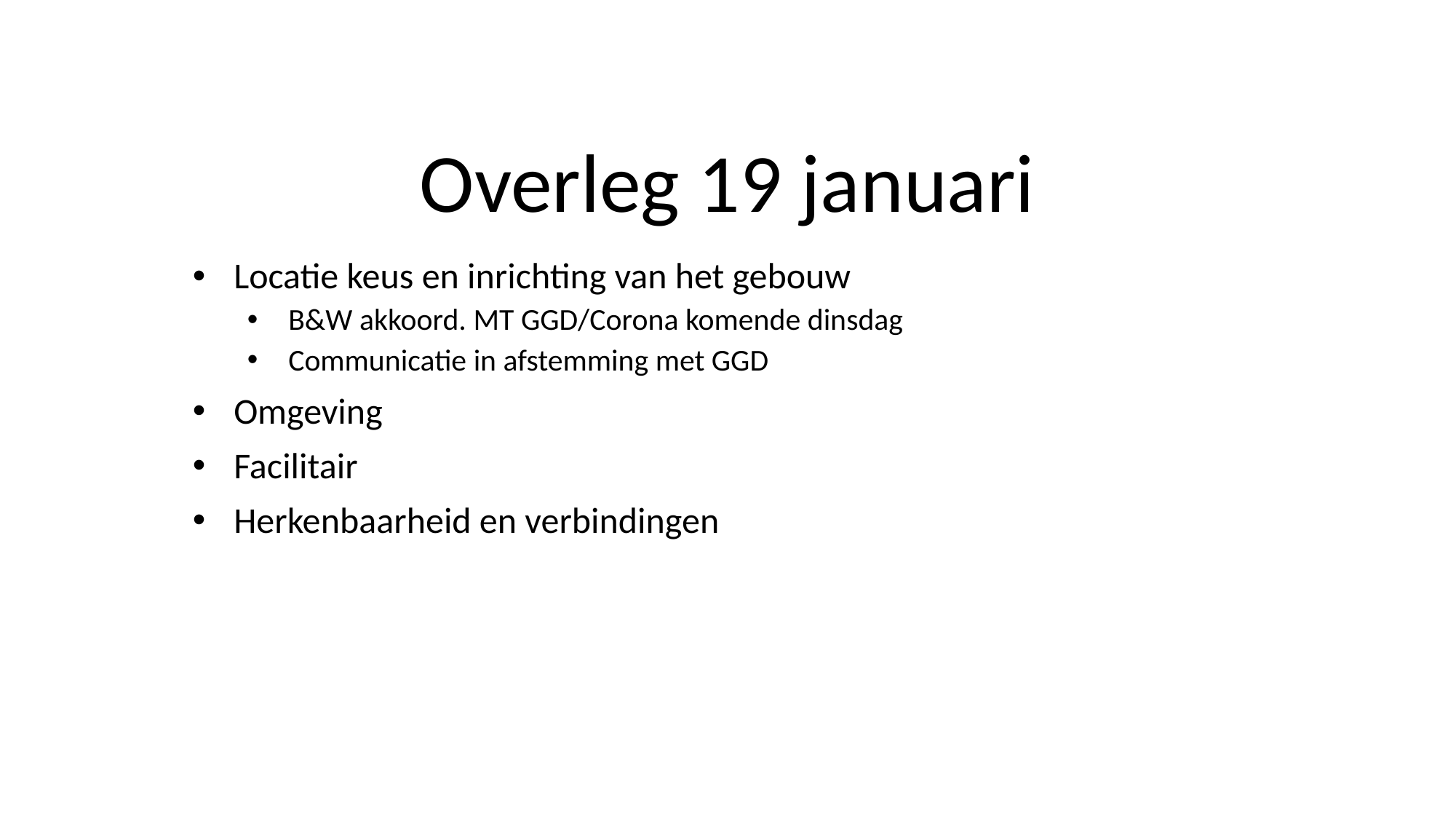

# Overleg 19 januari
Locatie keus en inrichting van het gebouw
B&W akkoord. MT GGD/Corona komende dinsdag
Communicatie in afstemming met GGD
Omgeving
Facilitair
Herkenbaarheid en verbindingen